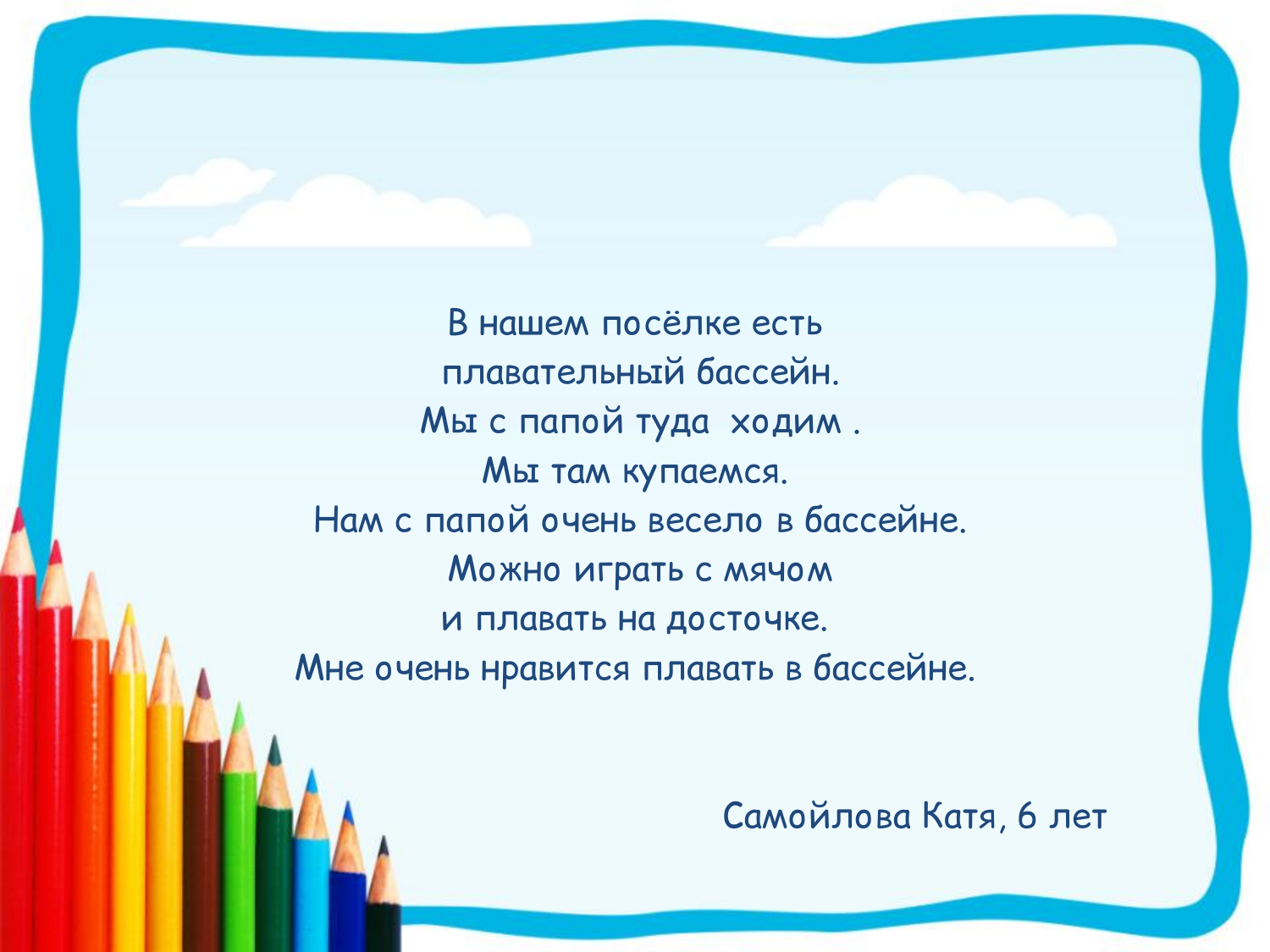

#

В нашем посёлке есть
 плавательный бассейн.
 Мы с папой туда  ходим .
Мы там купаемся.
 Нам с папой очень весело в бассейне.
 Можно играть с мячом
 и плавать на досточке.
Мне очень нравится плавать в бассейне.

                                                     Самойлова Катя, 6 лет